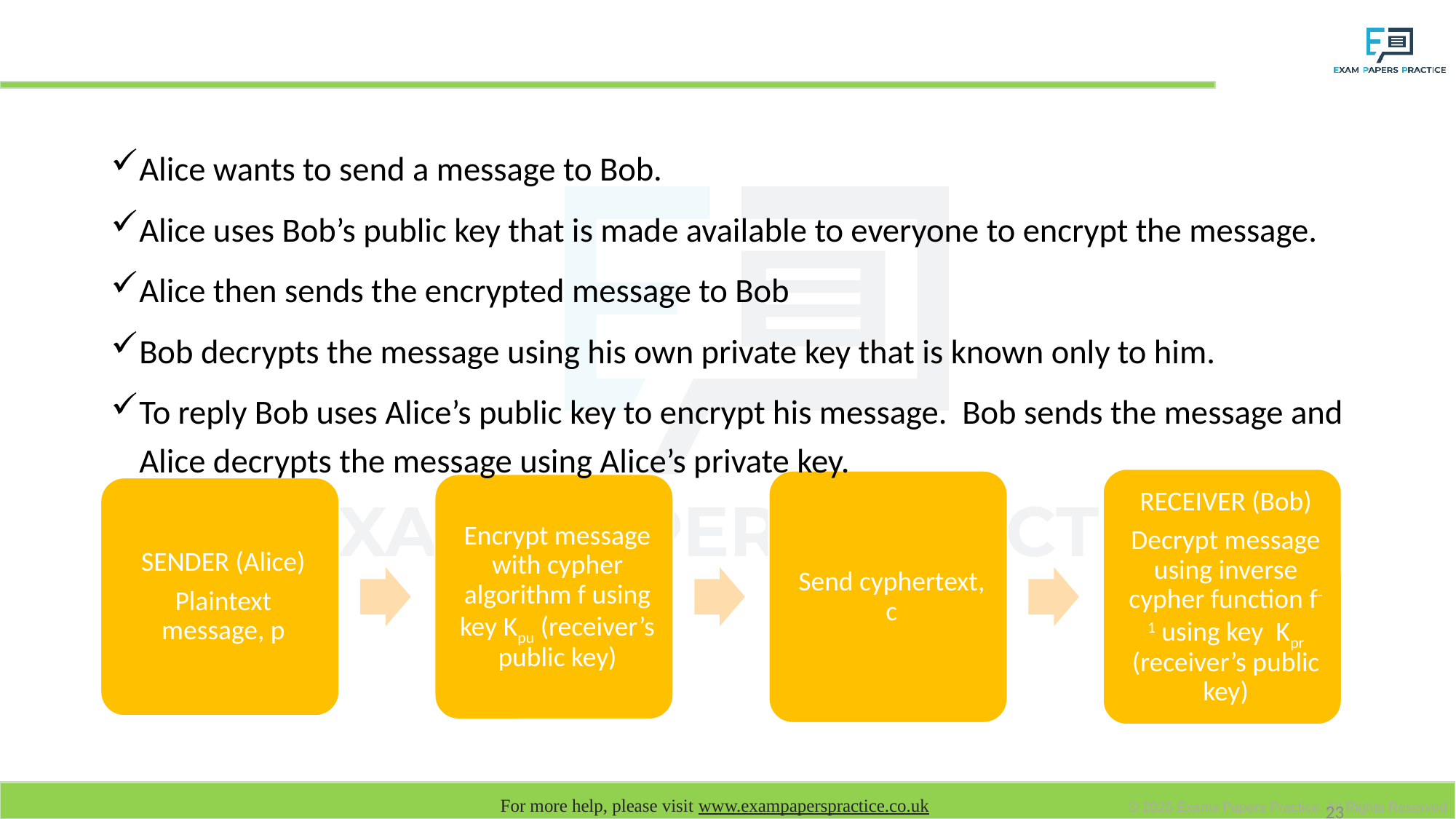

# Asymmetric Encryption
Alice wants to send a message to Bob.
Alice uses Bob’s public key that is made available to everyone to encrypt the message.
Alice then sends the encrypted message to Bob
Bob decrypts the message using his own private key that is known only to him.
To reply Bob uses Alice’s public key to encrypt his message.  Bob sends the message and Alice decrypts the message using Alice’s private key.

SENDER (Alice)
Plaintext message, p

Encrypt message with cypher algorithm f using key Kpu (receiver’s public key)

Send cyphertext, c

RECEIVER (Bob)
Decrypt message using inverse cypher function f-1 using key  Kpr (receiver’s public key)
23